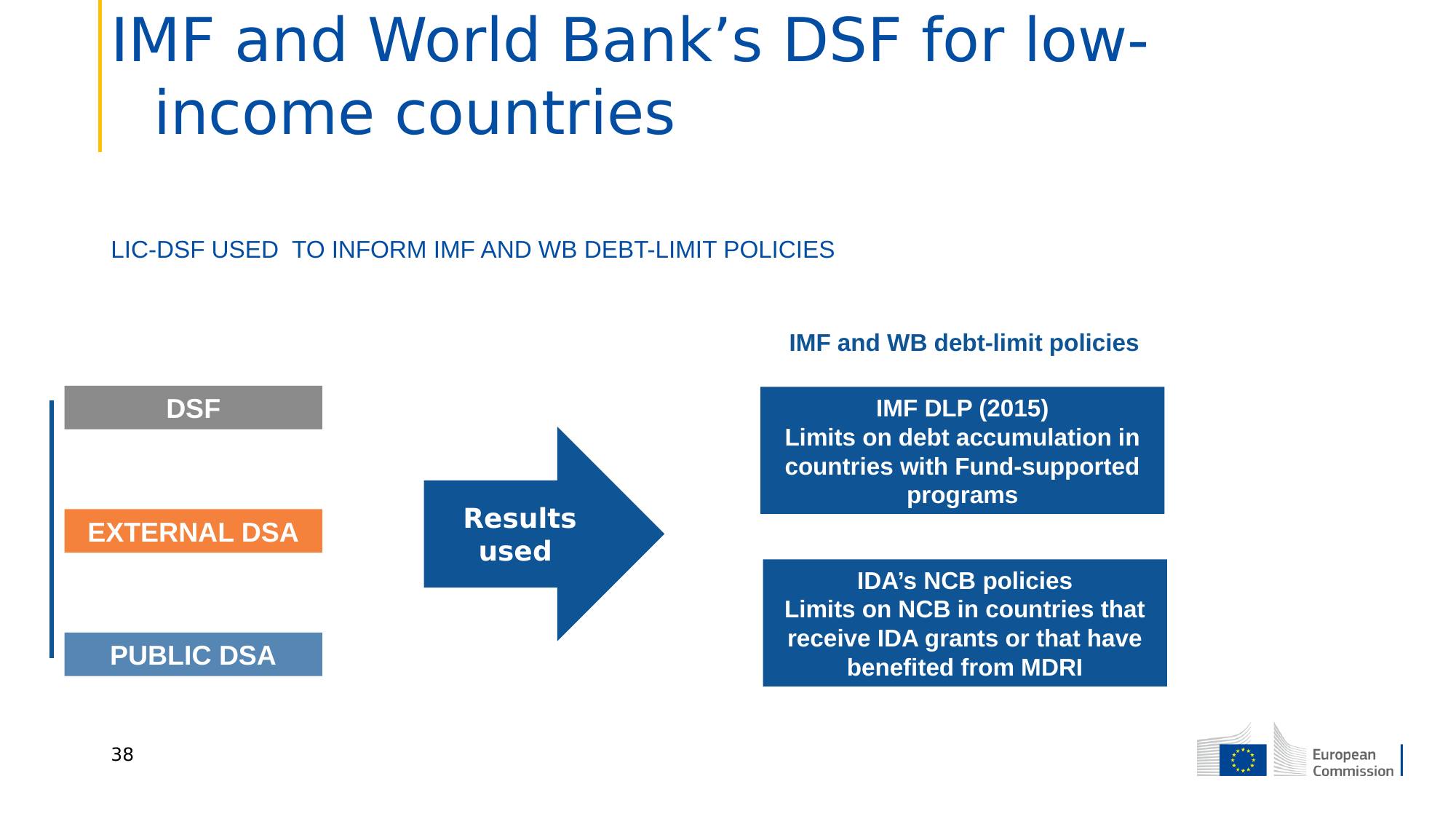

IMF and World Bank’s DSF for low-income countries
# LIC-DSF used  to inform IMF and WB debt-limit policies
IMF and WB debt-limit policies
IMF DLP (2015)
Limits on debt accumulation in countries with Fund-supported programs
IDA’s NCB policies
Limits on NCB in countries that receive IDA grants or that have benefited from MDRI
DSF
External DSA
Public DSA

Results used
38